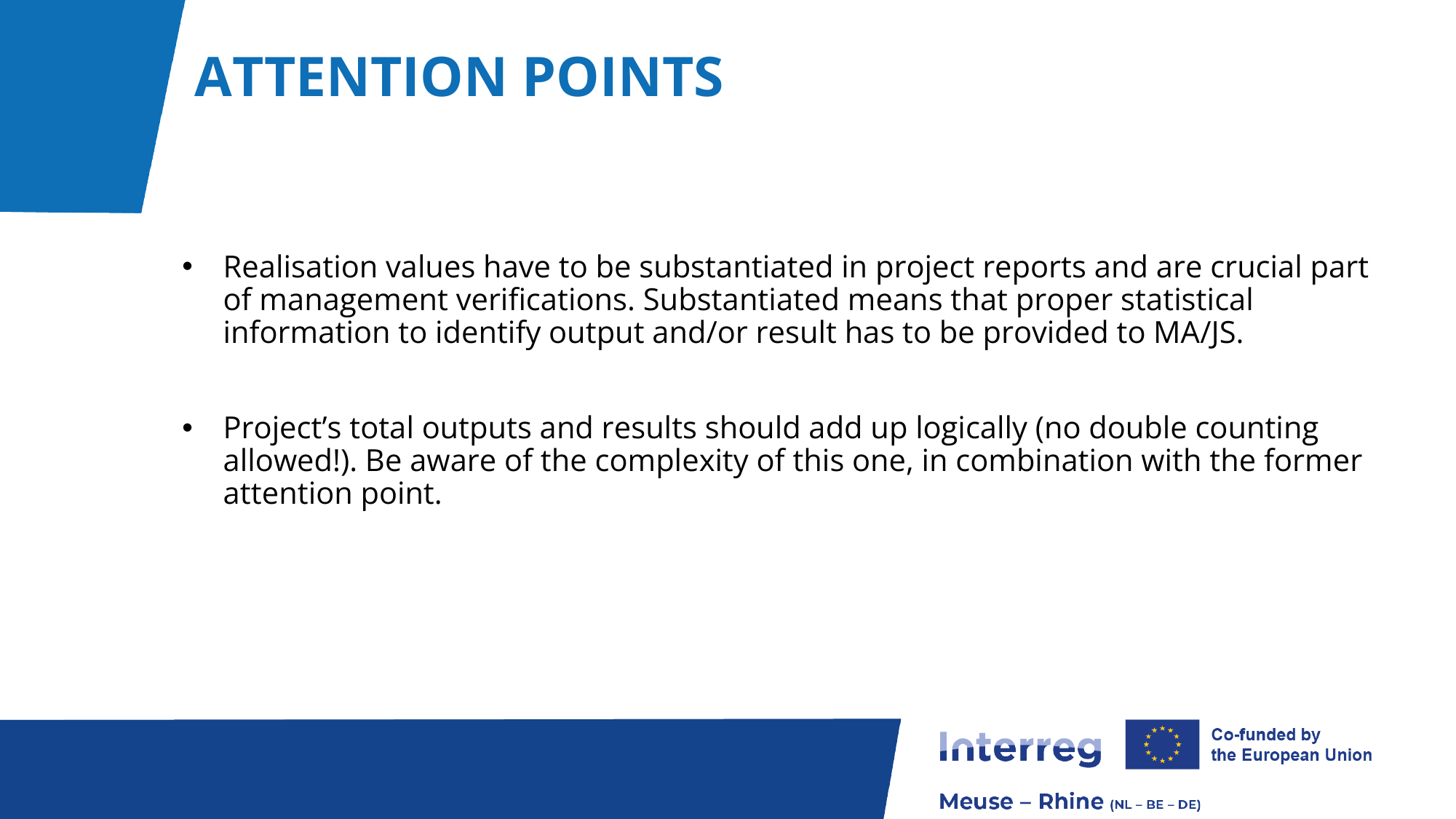

# ATTENTION POINTS

Realisation values have to be substantiated in project reports and are crucial part of management verifications. Substantiated means that proper statistical information to identify output and/or result has to be provided to MA/JS.

Project’s total outputs and results should add up logically (no double counting allowed!). Be aware of the complexity of this one, in combination with the former attention point.
Fact 2